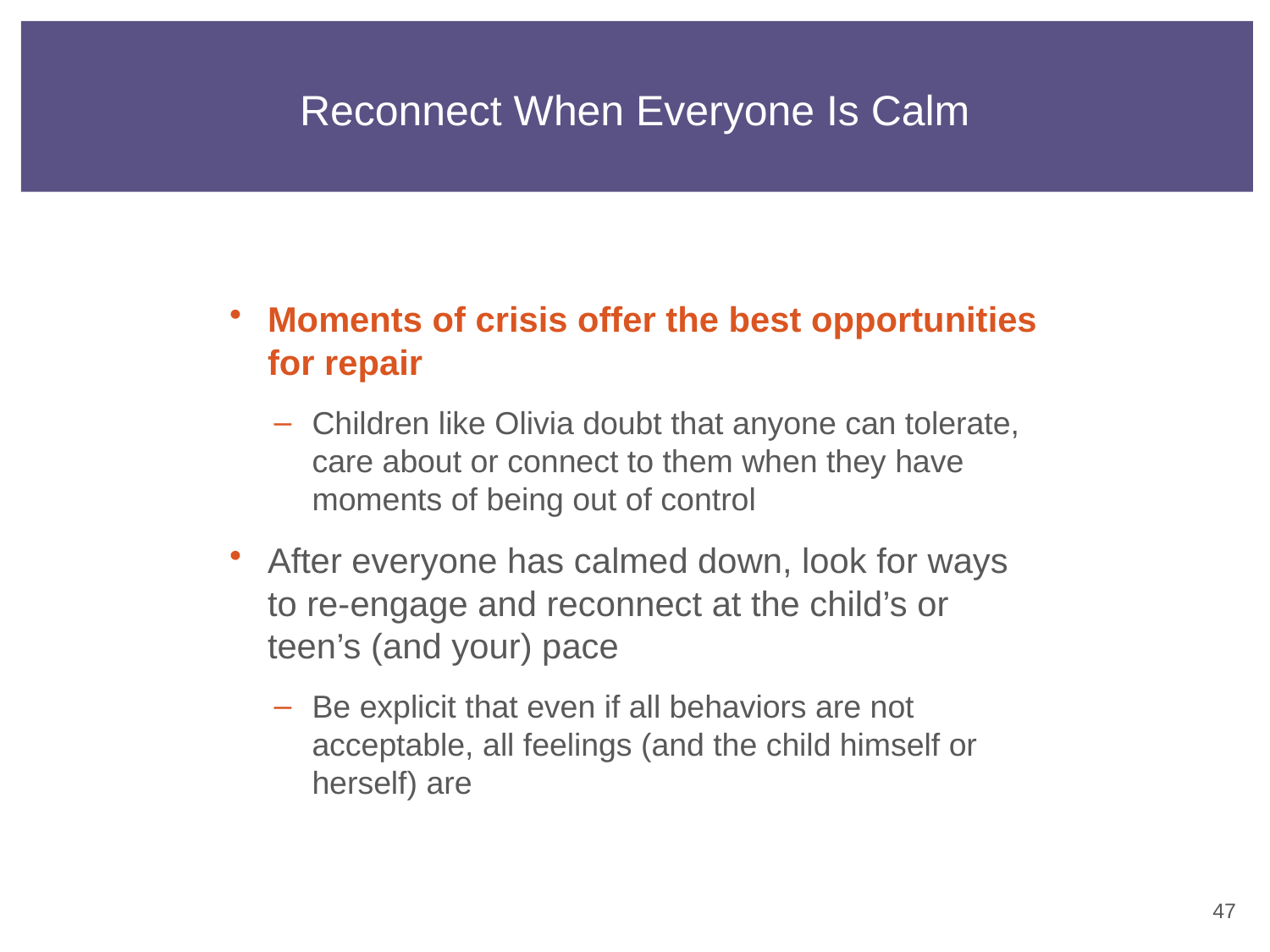

# Reconnect When Everyone Is Calm
Moments of crisis offer the best opportunities for repair
Children like Olivia doubt that anyone can tolerate, care about or connect to them when they have moments of being out of control
After everyone has calmed down, look for ways to re-engage and reconnect at the child’s or teen’s (and your) pace
Be explicit that even if all behaviors are not acceptable, all feelings (and the child himself or herself) are
47